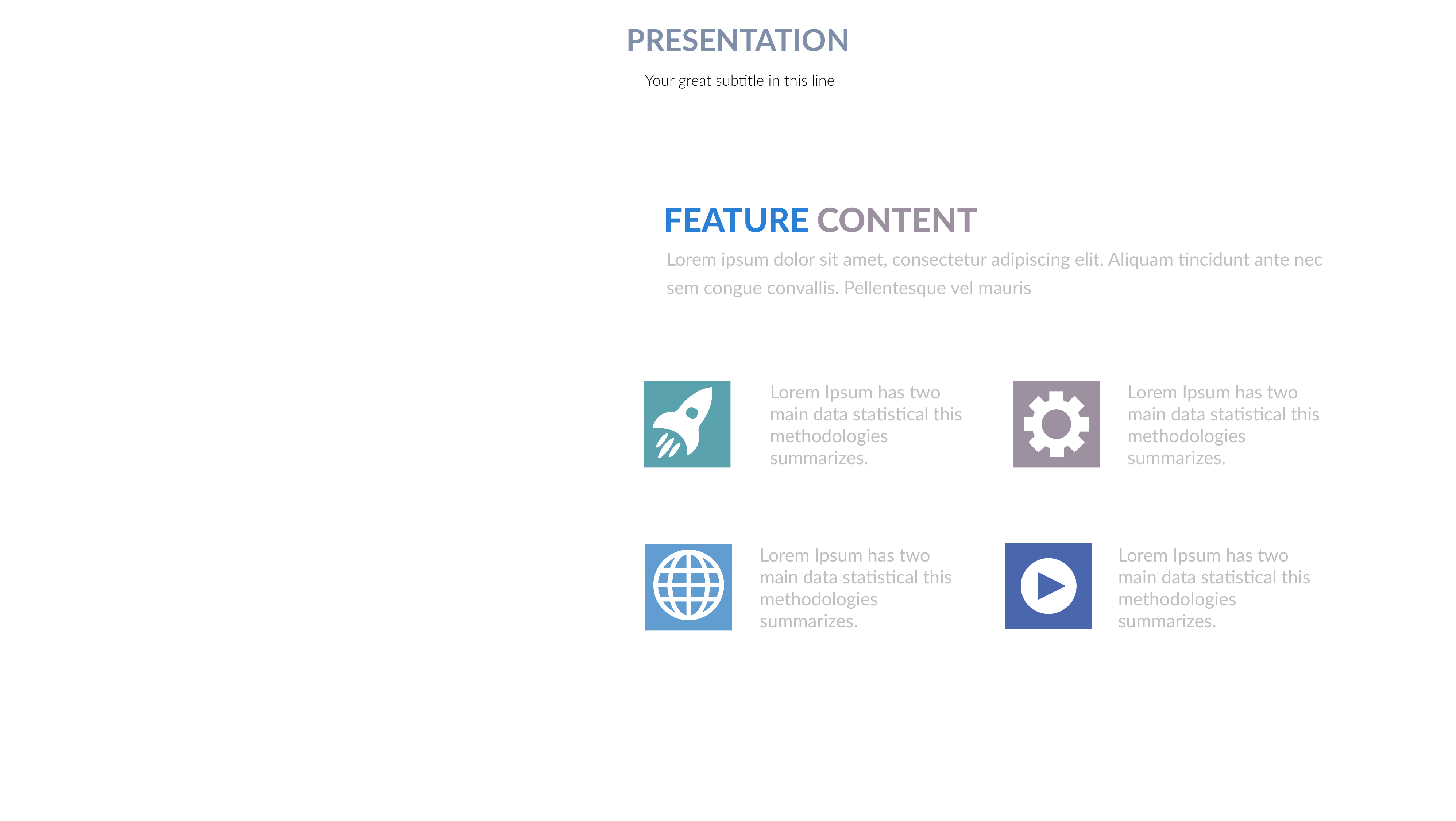

PRESENTATION
Your great subtitle in this line

FEATURE CONTENT
Lorem ipsum dolor sit amet, consectetur adipiscing elit. Aliquam tincidunt ante nec sem congue convallis. Pellentesque vel mauris
Lorem Ipsum has two main data statistical this methodologies summarizes.
Lorem Ipsum has two main data statistical this methodologies summarizes.

Lorem Ipsum has two main data statistical this methodologies summarizes.
Lorem Ipsum has two main data statistical this methodologies summarizes.